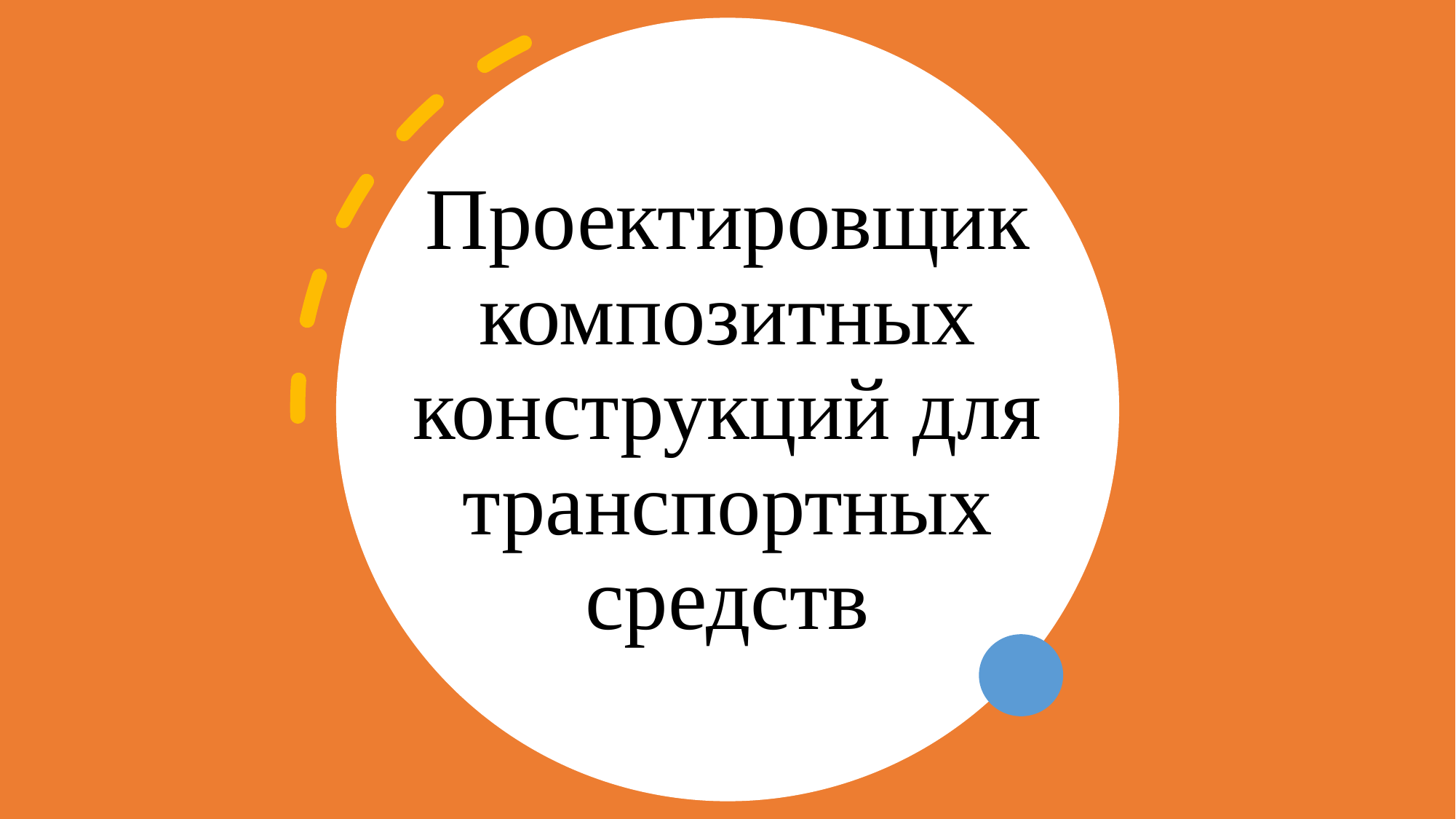

# Проектировщик композитных конструкций для транспортных средств